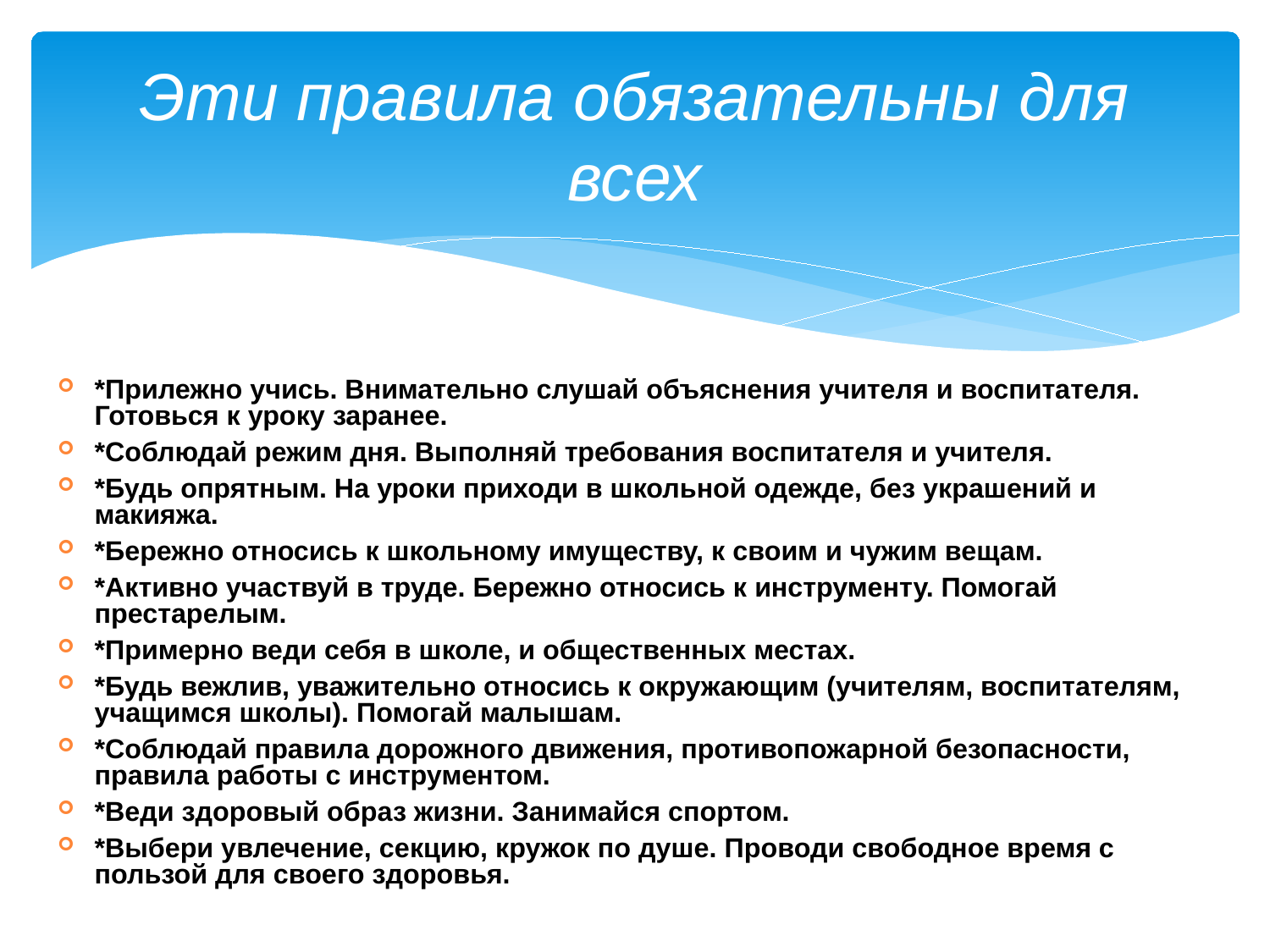

# Эти правила обязательны для всех
*Прилежно учись. Внимательно слушай объяснения учителя и воспитателя. Готовься к уроку заранее.
*Соблюдай режим дня. Выполняй требования воспитателя и учителя.
*Будь опрятным. На уроки приходи в школьной одежде, без украшений и макияжа.
*Бережно относись к школьному имуществу, к своим и чужим вещам.
*Активно участвуй в труде. Бережно относись к инструменту. Помогай престарелым.
*Примерно веди себя в школе, и общественных местах.
*Будь вежлив, уважительно относись к окружающим (учителям, воспитателям, учащимся школы). Помогай малышам.
*Соблюдай правила дорожного движения, противопожарной безопасности, правила работы с инструментом.
*Веди здоровый образ жизни. Занимайся спортом.
*Выбери увлечение, секцию, кружок по душе. Проводи свободное время с пользой для своего здоровья.